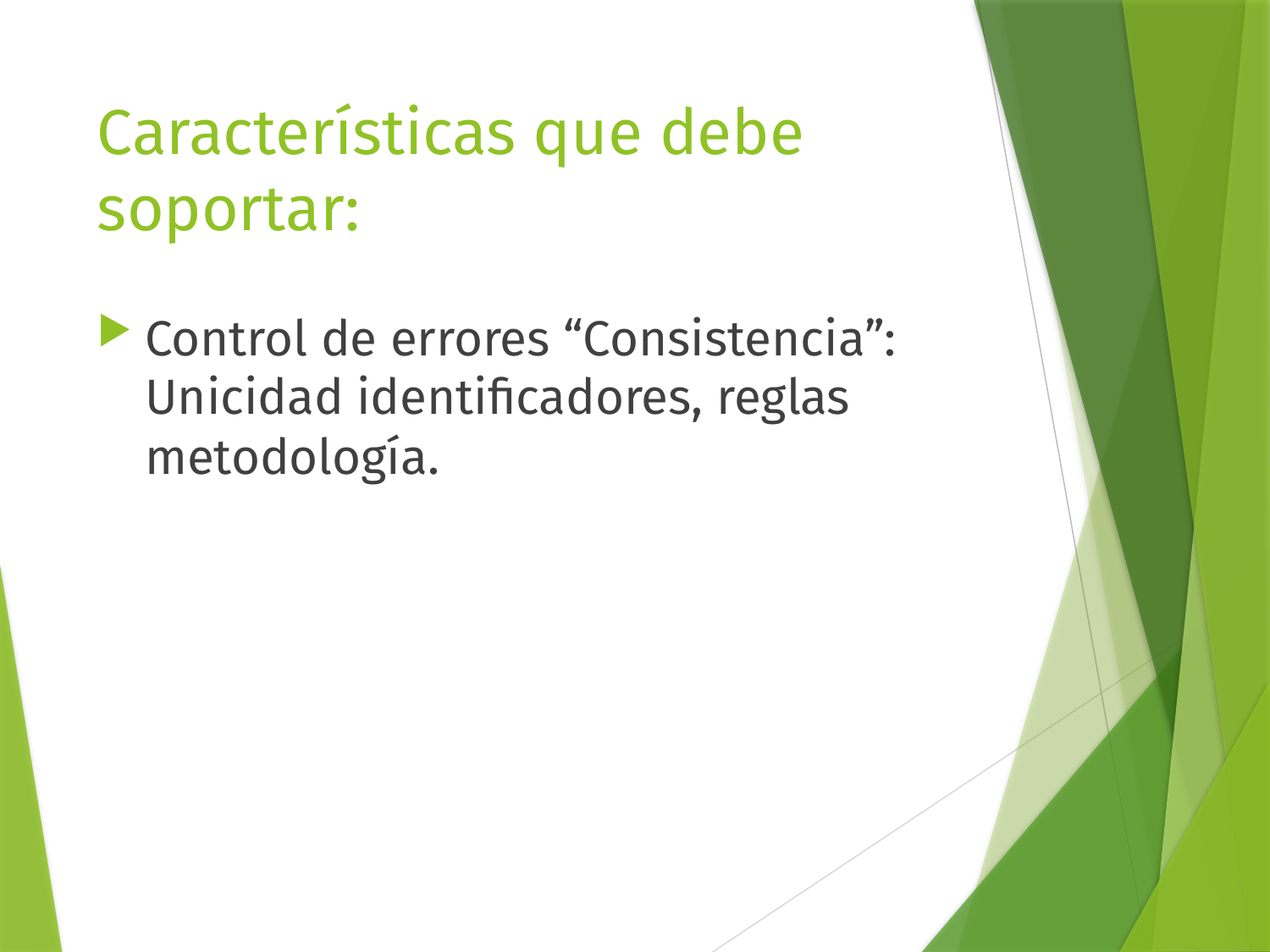

# Características que debe soportar:
Control de errores “Consistencia”: Unicidad identificadores, reglas metodología.